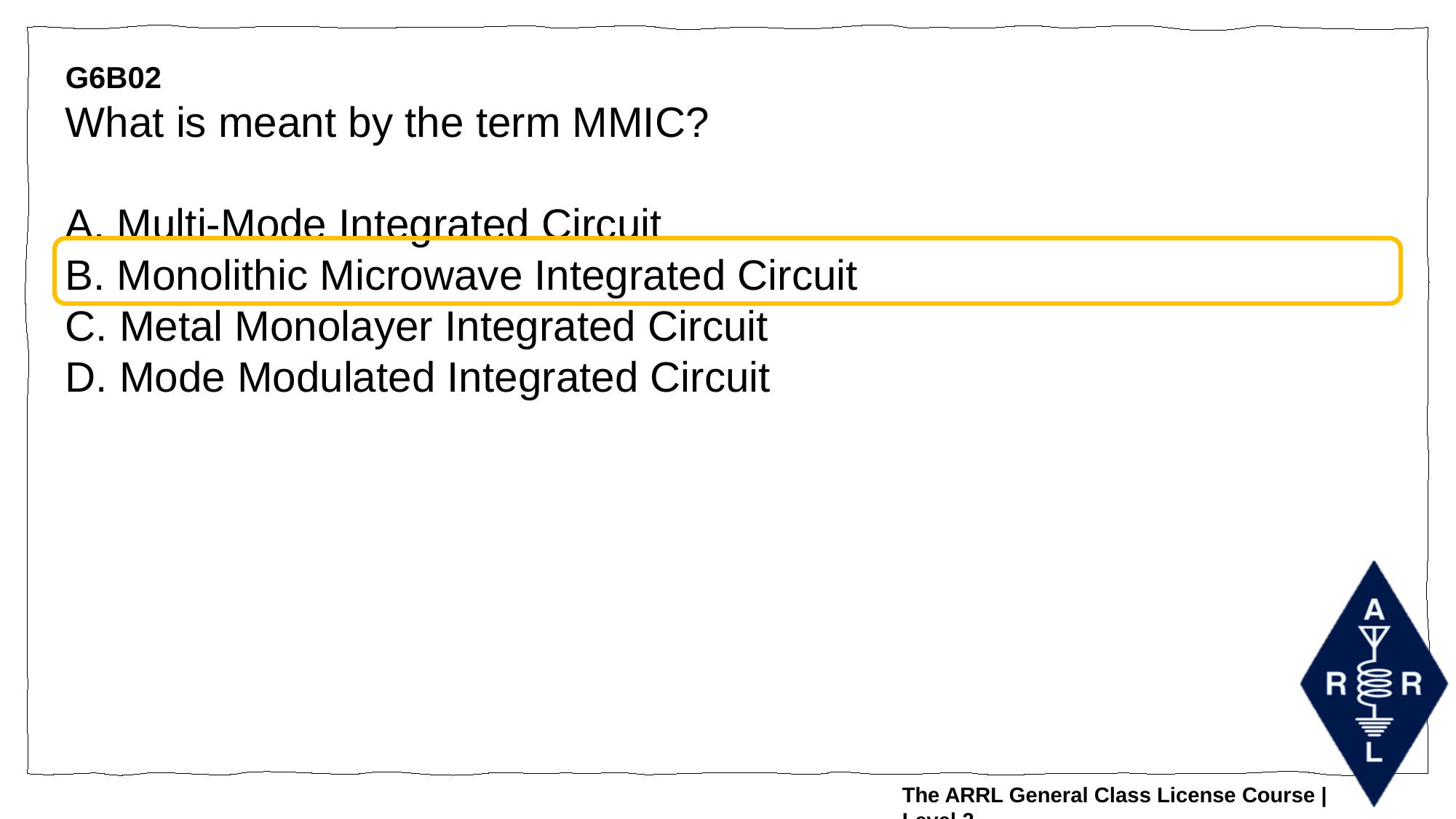

G6B02
What is meant by the term MMIC?

A. Multi-Mode Integrated Circuit
B. Monolithic Microwave Integrated Circuit
C. Metal Monolayer Integrated Circuit
D. Mode Modulated Integrated Circuit